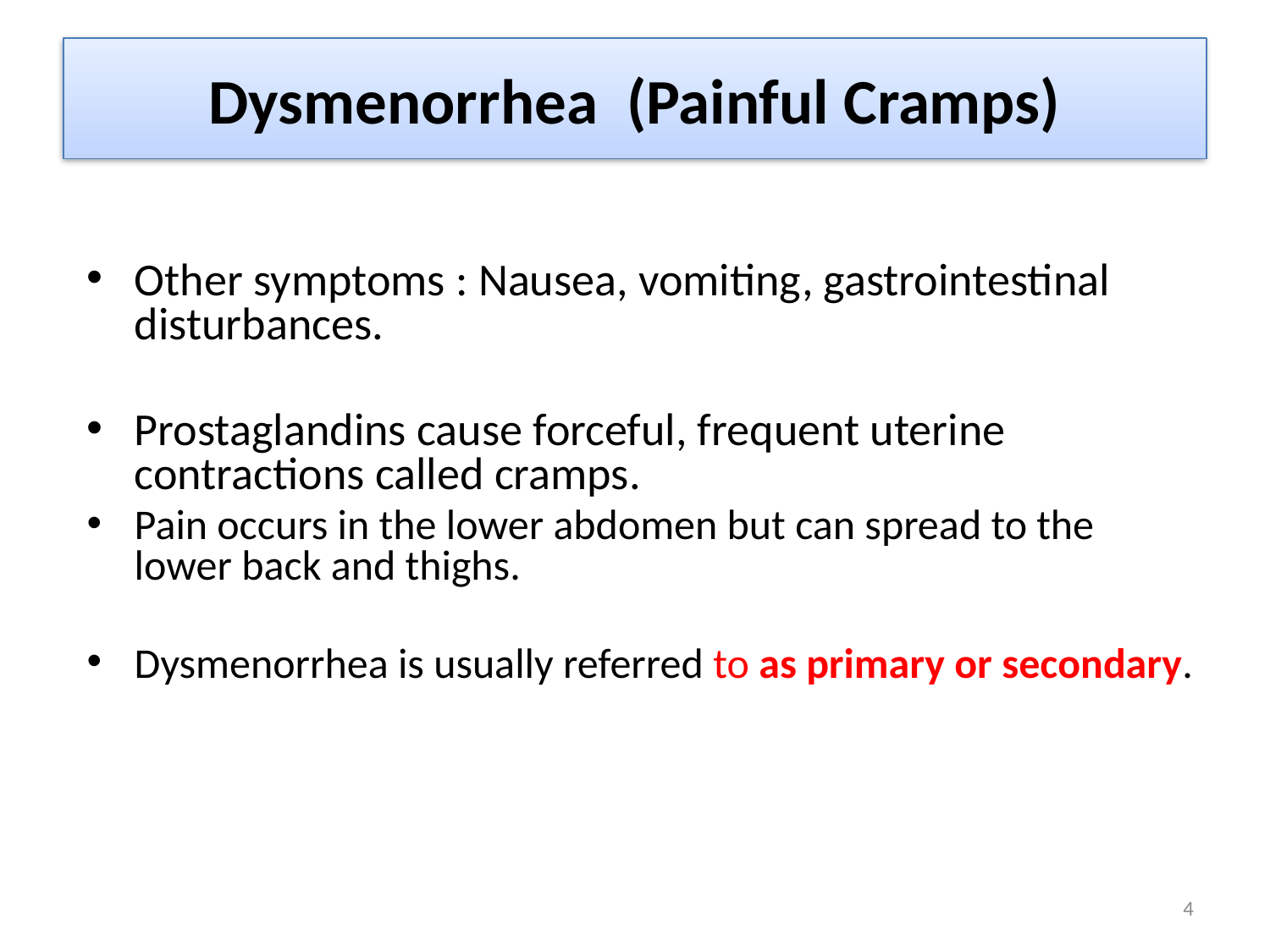

# Dysmenorrhea  (Painful Cramps)
Other symptoms : Nausea, vomiting, gastrointestinal disturbances.

Prostaglandins cause forceful, frequent uterine contractions called cramps.
Pain occurs in the lower abdomen but can spread to the lower back and thighs.

Dysmenorrhea is usually referred to as primary or secondary.
4